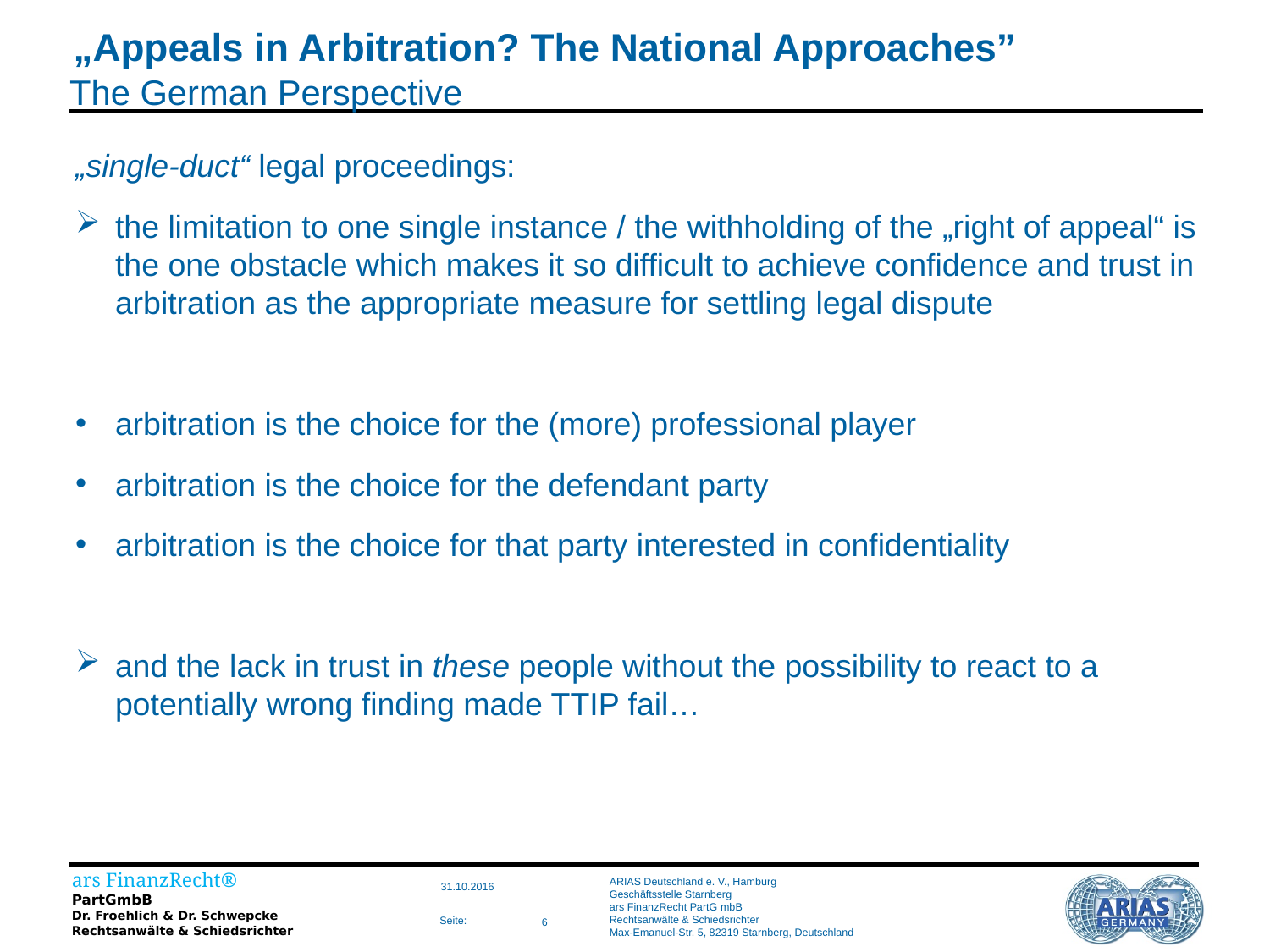

# „Appeals in Arbitration? The National Approaches”
The German Perspective
„single-duct“ legal proceedings:
the limitation to one single instance / the withholding of the „right of appeal“ is the one obstacle which makes it so difficult to achieve confidence and trust in arbitration as the appropriate measure for settling legal dispute

arbitration is the choice for the (more) professional player
arbitration is the choice for the defendant party
arbitration is the choice for that party interested in confidentiality

and the lack in trust in these people without the possibility to react to a potentially wrong finding made TTIP fail…